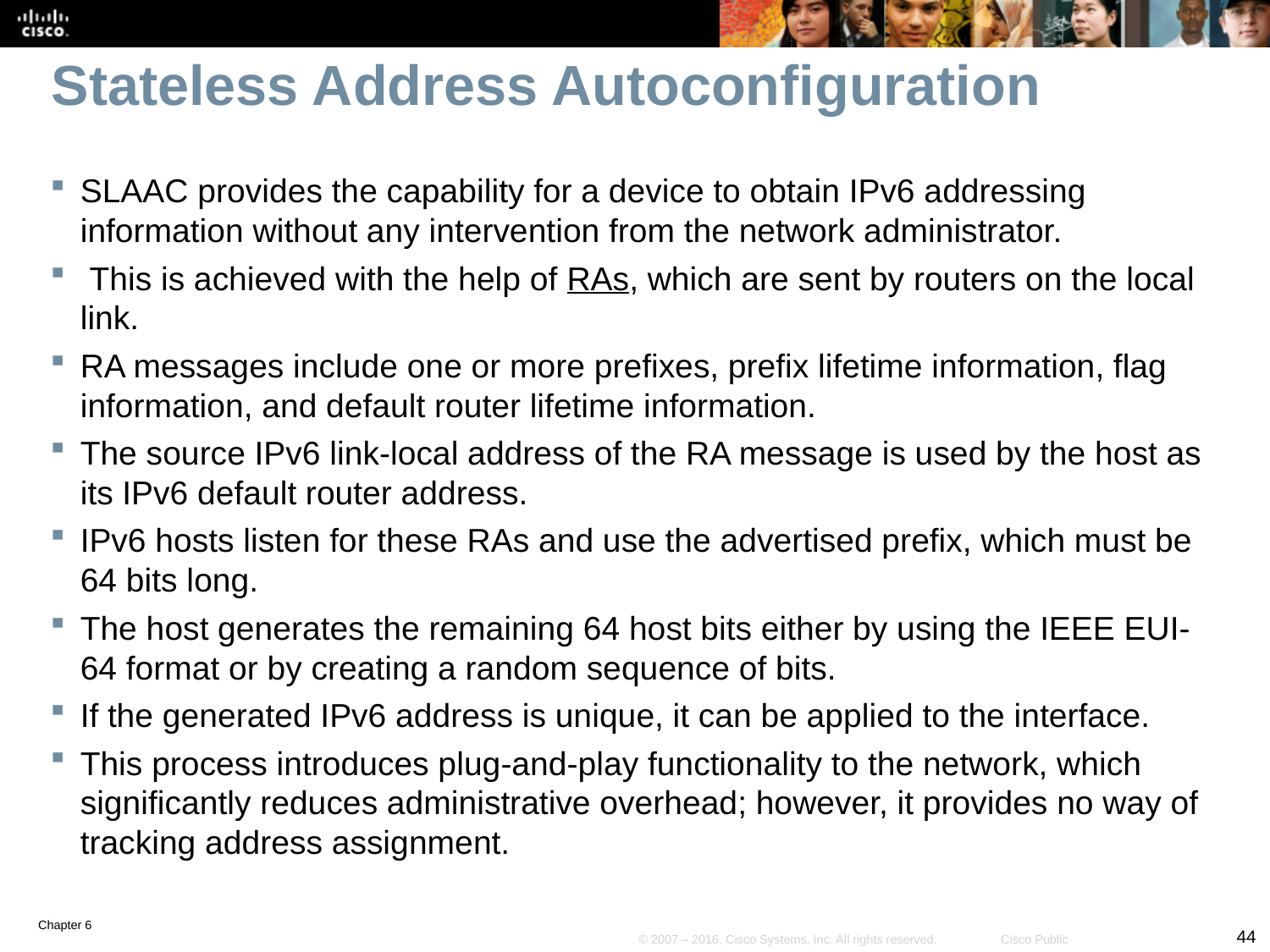

# Stateless Address Autoconfiguration
SLAAC provides the capability for a device to obtain IPv6 addressing information without any intervention from the network administrator.
 This is achieved with the help of RAs, which are sent by routers on the local link.
RA messages include one or more prefixes, prefix lifetime information, flag information, and default router lifetime information.
The source IPv6 link-local address of the RA message is used by the host as its IPv6 default router address.
IPv6 hosts listen for these RAs and use the advertised prefix, which must be 64 bits long.
The host generates the remaining 64 host bits either by using the IEEE EUI-64 format or by creating a random sequence of bits.
If the generated IPv6 address is unique, it can be applied to the interface.
This process introduces plug-and-play functionality to the network, which significantly reduces administrative overhead; however, it provides no way of tracking address assignment.